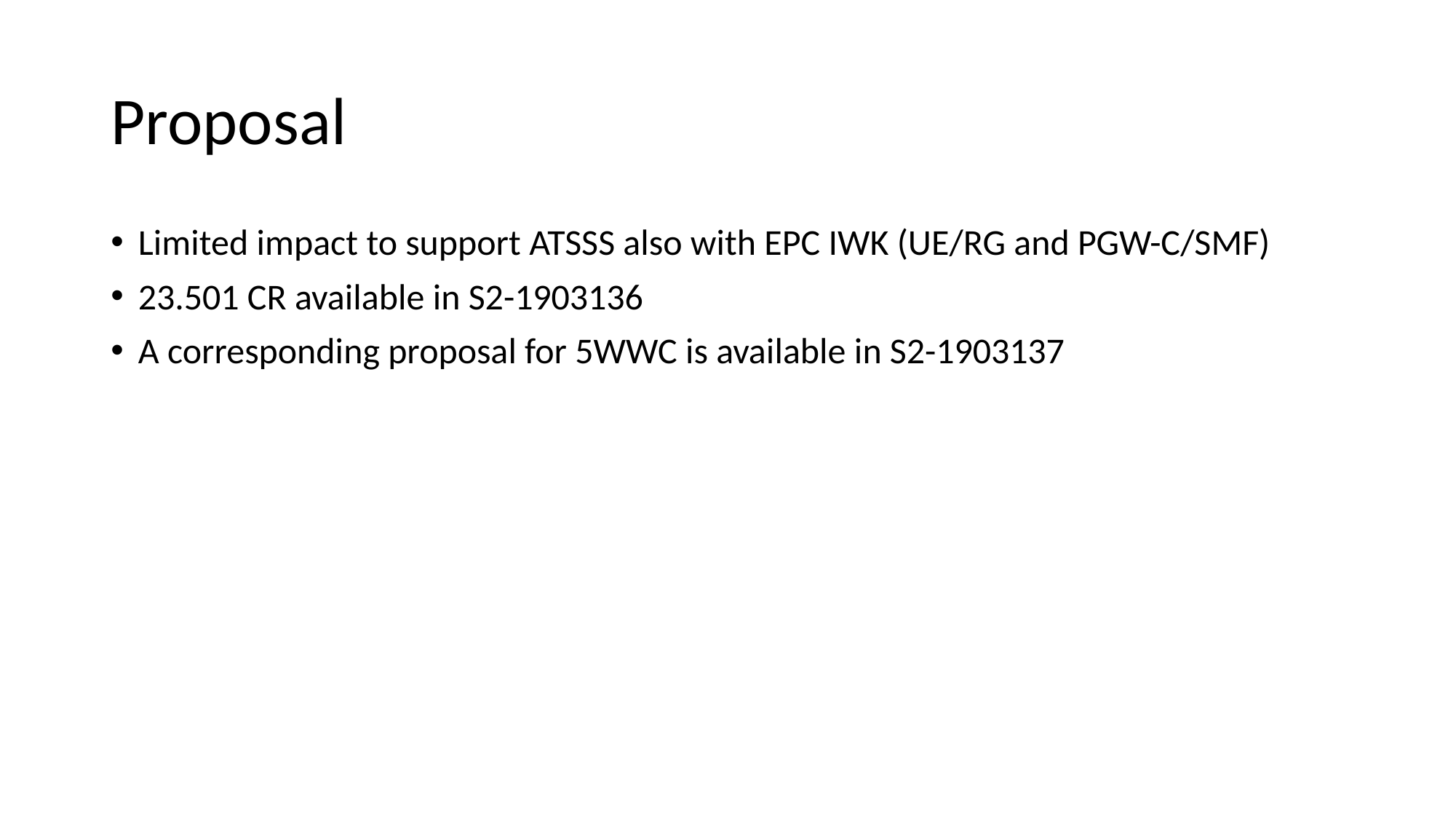

# Proposal
Limited impact to support ATSSS also with EPC IWK (UE/RG and PGW-C/SMF)
23.501 CR available in S2-1903136
A corresponding proposal for 5WWC is available in S2-1903137